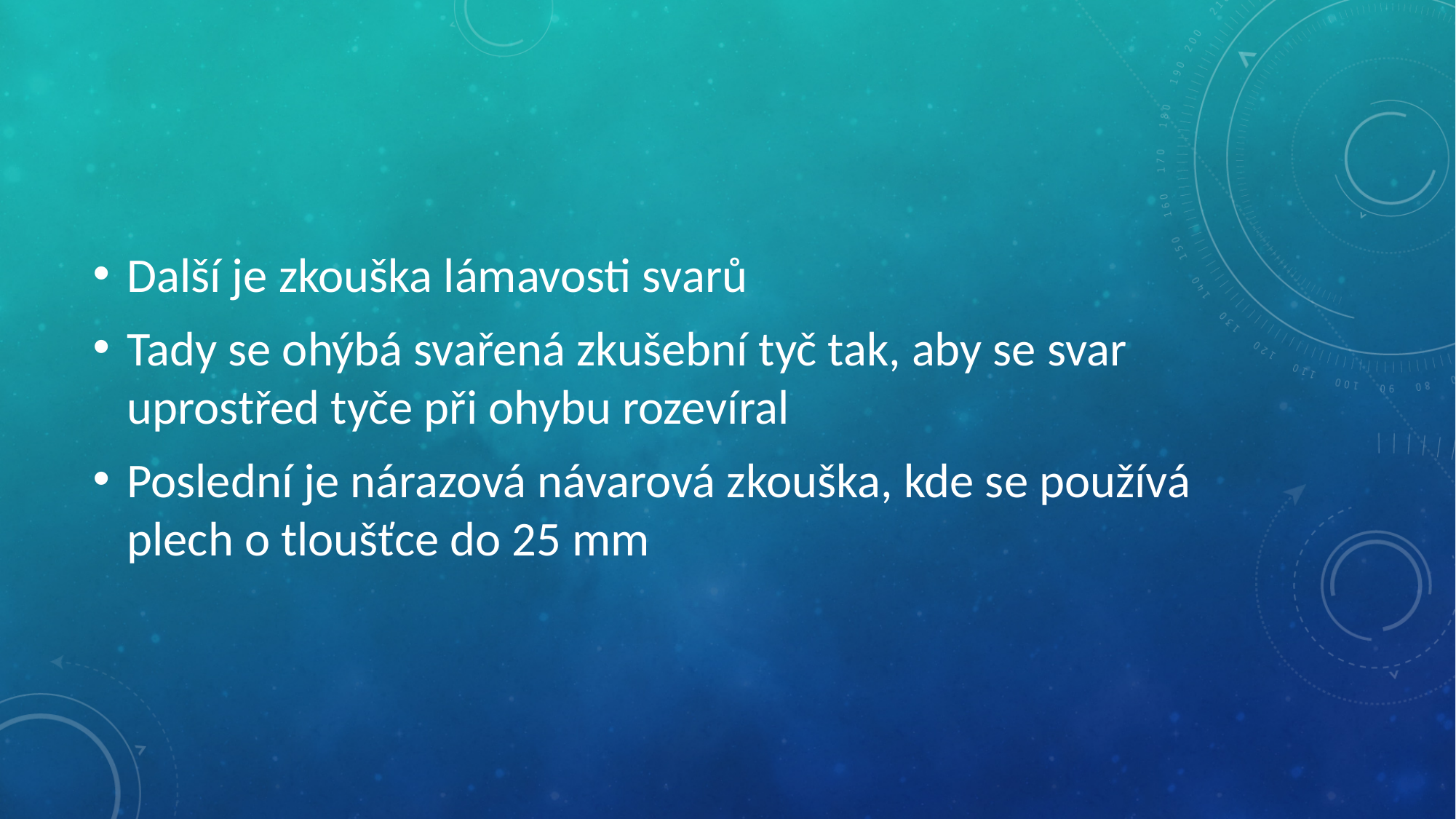

#
Další je zkouška lámavosti svarů
Tady se ohýbá svařená zkušební tyč tak, aby se svar uprostřed tyče při ohybu rozevíral
Poslední je nárazová návarová zkouška, kde se používá plech o tloušťce do 25 mm